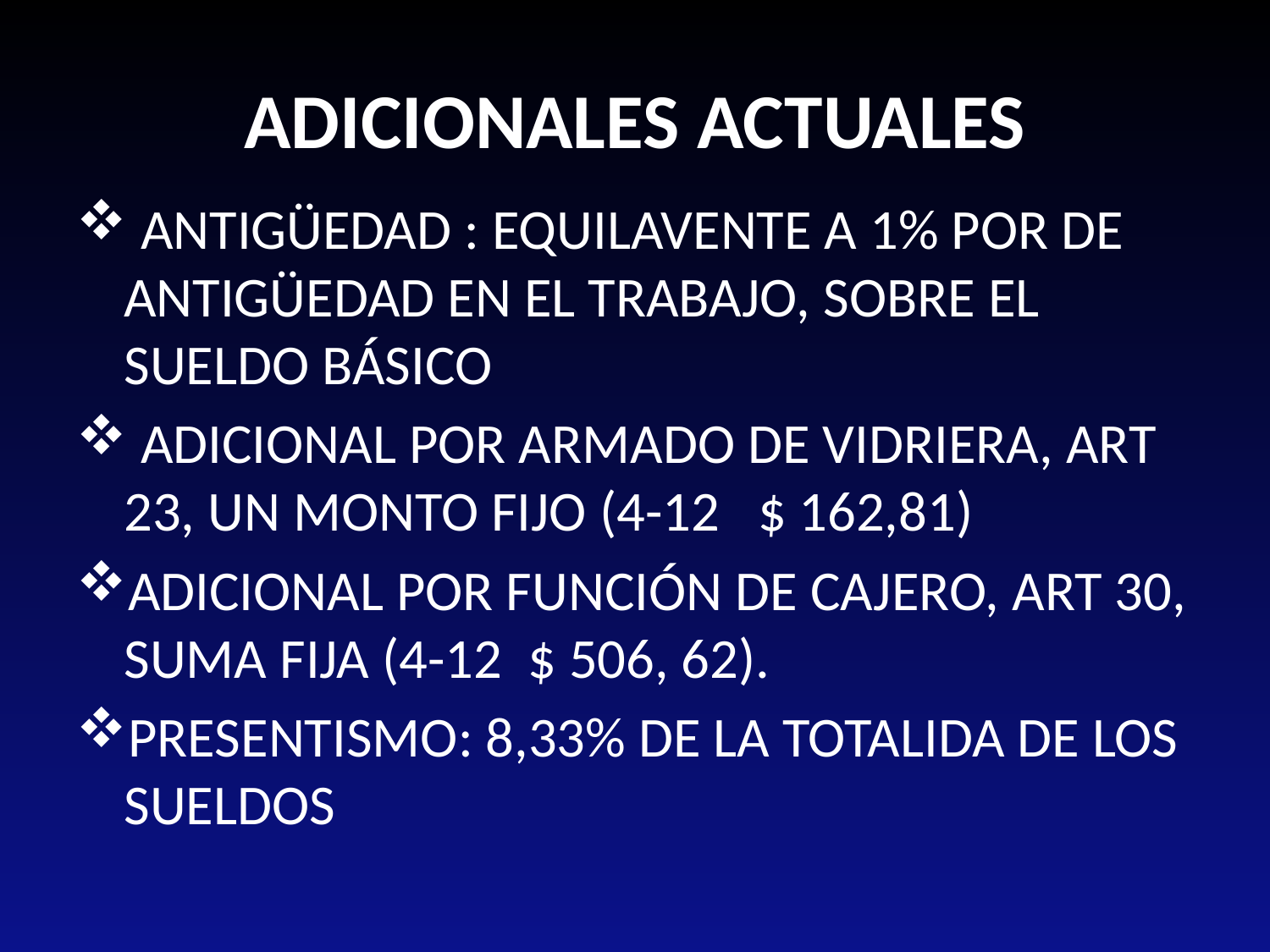

# ADICIONALES ACTUALES
 ANTIGÜEDAD : EQUILAVENTE A 1% POR DE ANTIGÜEDAD EN EL TRABAJO, SOBRE EL SUELDO BÁSICO
 ADICIONAL POR ARMADO DE VIDRIERA, ART 23, UN MONTO FIJO (4-12   $ 162,81)
ADICIONAL POR FUNCIÓN DE CAJERO, ART 30, SUMA FIJA (4-12  $ 506, 62).
PRESENTISMO: 8,33% DE LA TOTALIDA DE LOS SUELDOS